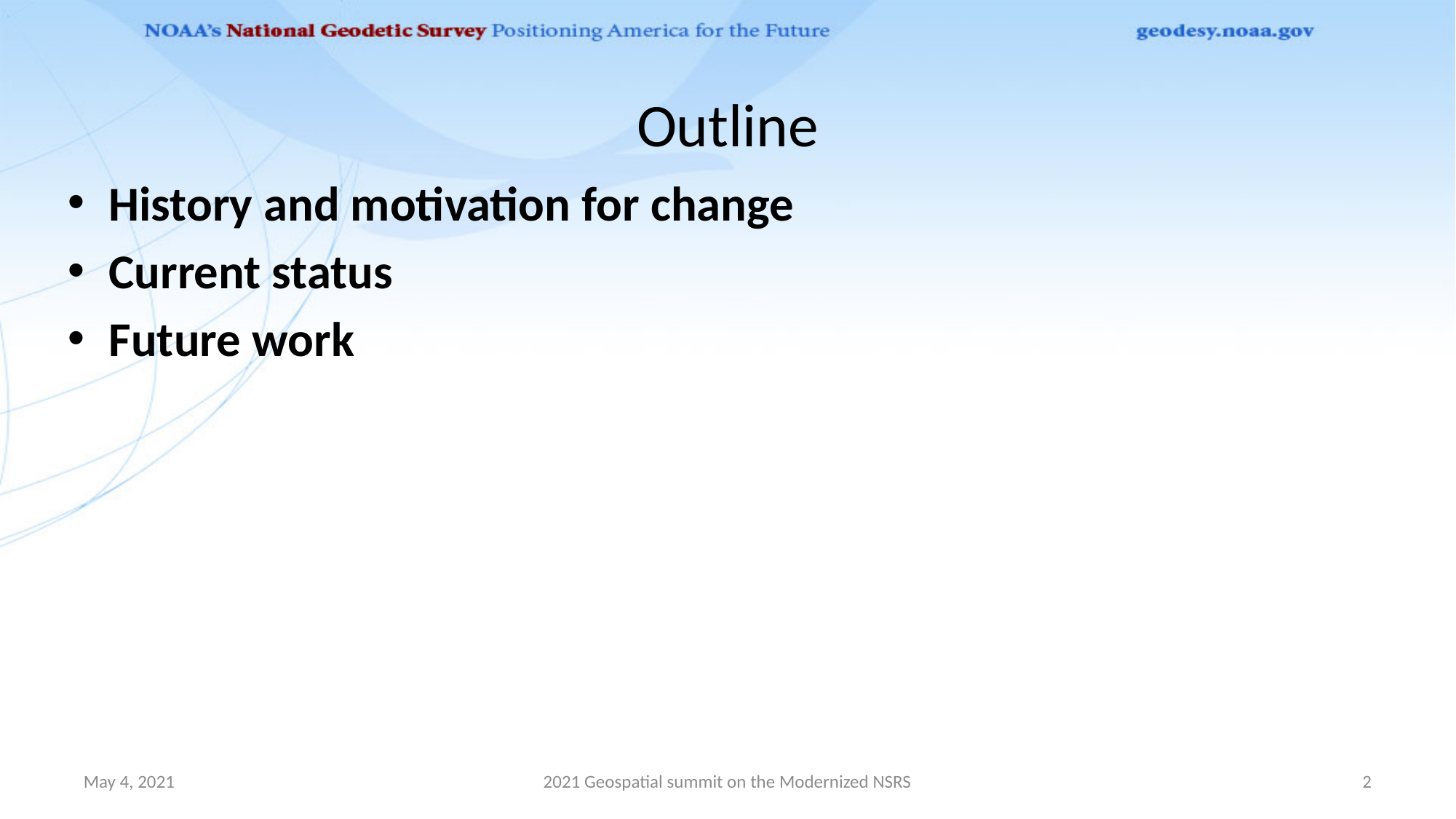

# Outline
History and motivation for change
Current status
Future work

May 4, 2021
2021 Geospatial summit on the Modernized NSRS
2